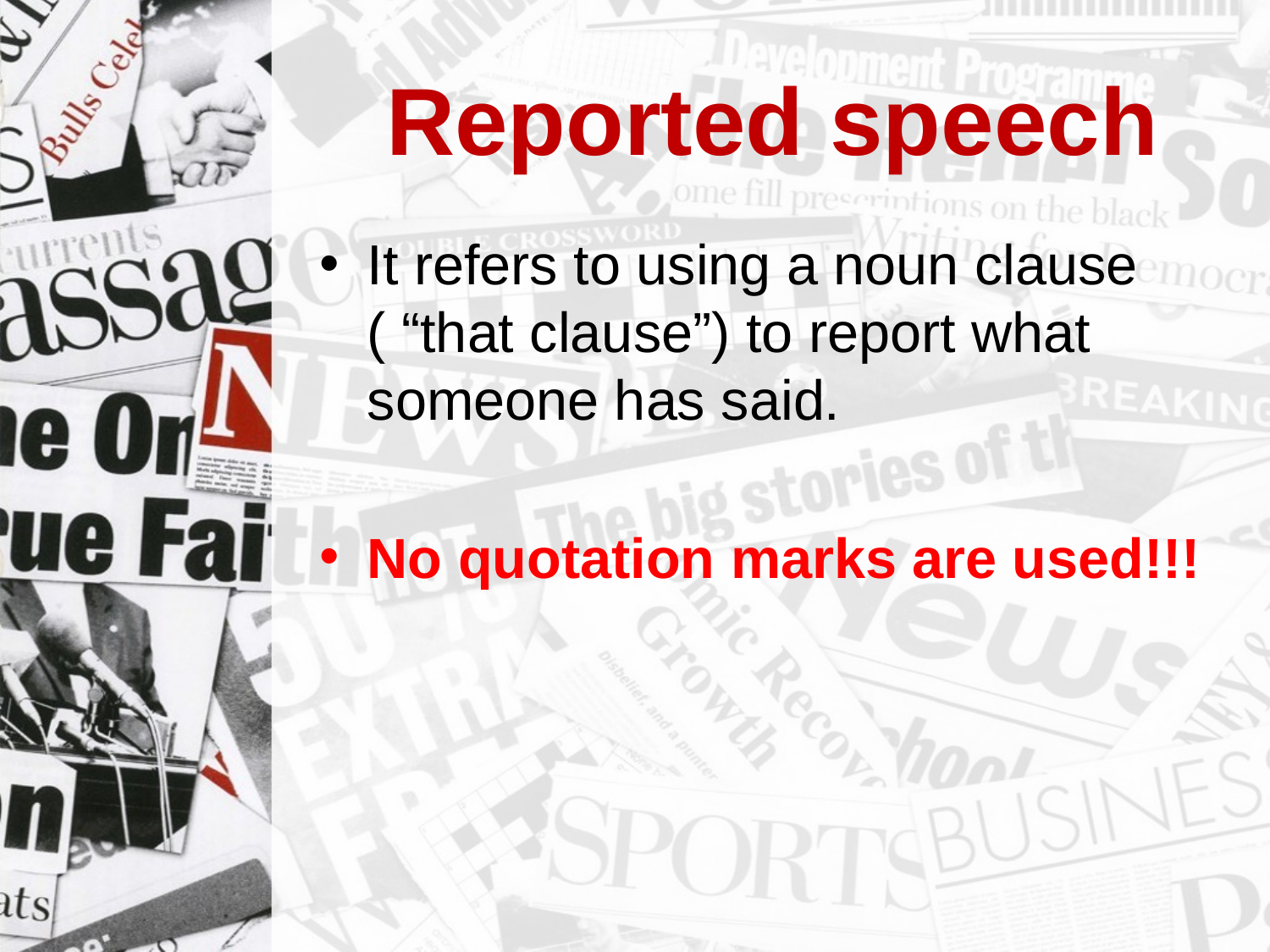

# Reported speech
It refers to using a noun clause ( “that clause”) to report what someone has said.

No quotation marks are used!!!